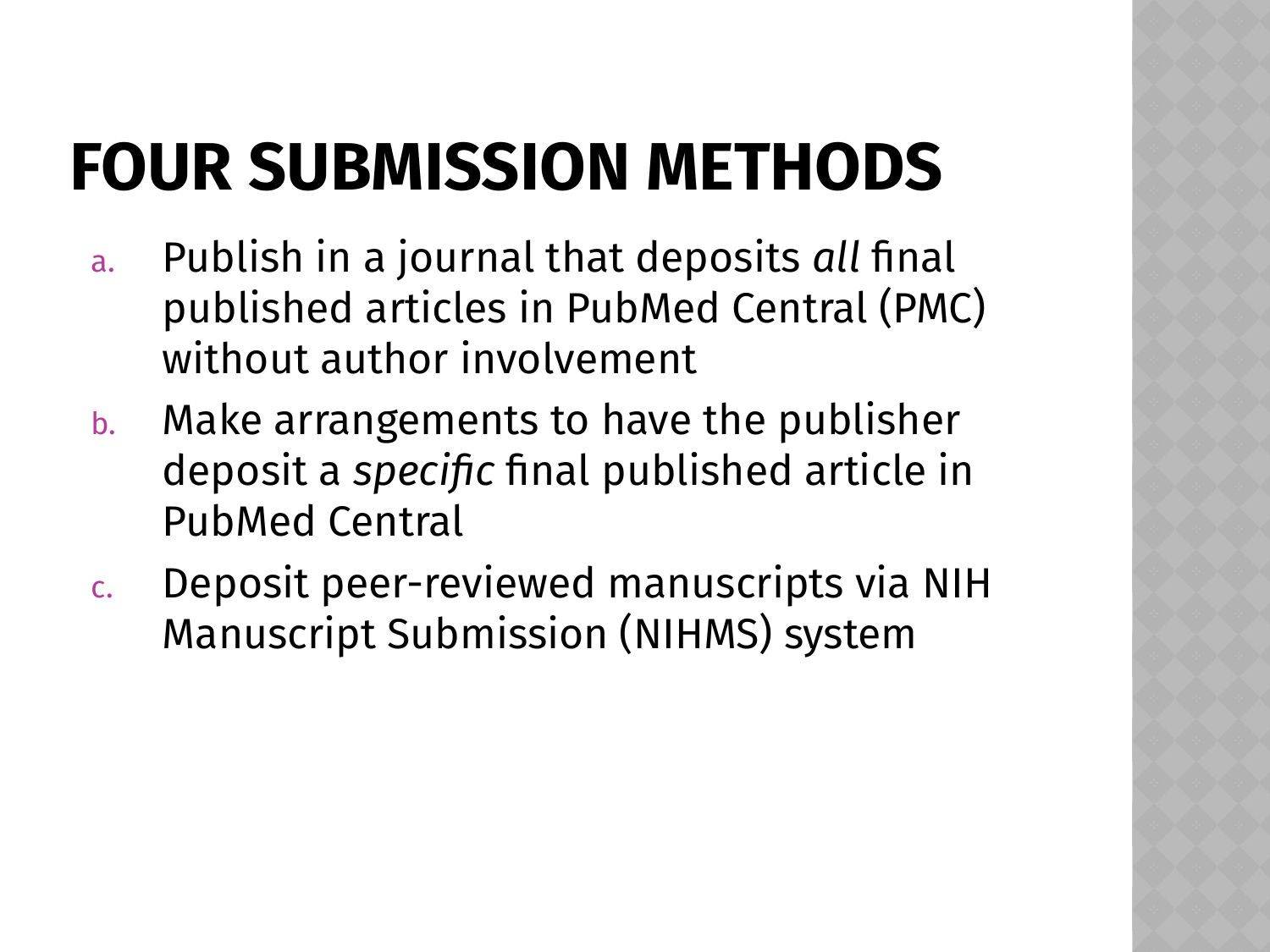

# FOUR SUBMISSION METHODS
Publish in a journal that deposits all final published articles in PubMed Central (PMC) without author involvement
Make arrangements to have the publisher deposit a specific final published article in PubMed Central
Deposit peer-reviewed manuscripts via NIH Manuscript Submission (NIHMS) system